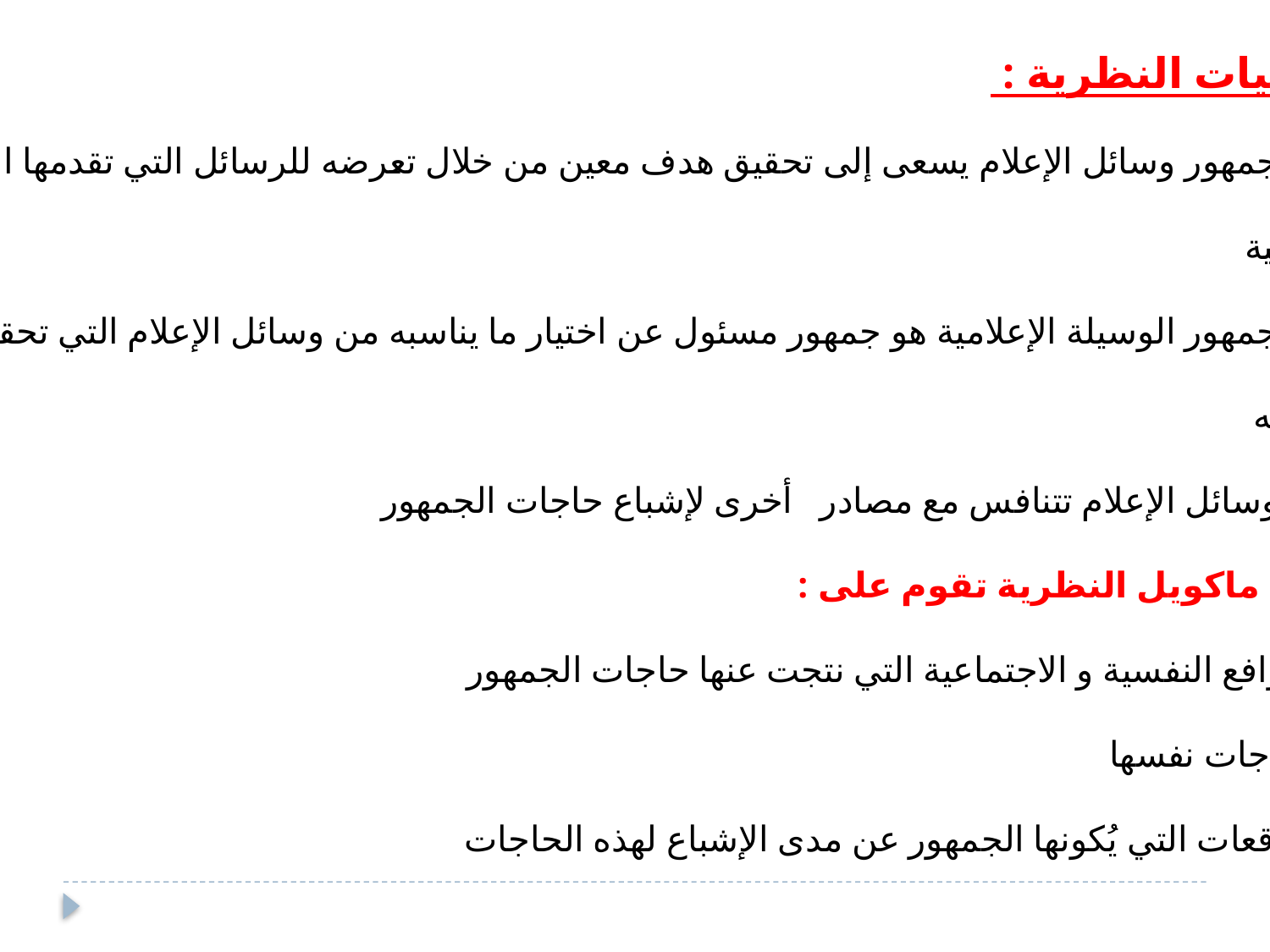

فرضيات النظرية :

1- أن جمهور وسائل الإعلام يسعى إلى تحقيق هدف معين من خلال تعرضه للرسائل التي تقدمها الوسيلة

الإعلامية

2- أن جمهور الوسيلة الإعلامية هو جمهور مسئول عن اختيار ما يناسبه من وسائل الإعلام التي تحقق حاجاته

و رغباته

3- ان وسائل الإعلام تتنافس مع مصادر   أخرى لإشباع حاجات الجمهور

دينس ماكويل النظرية تقوم على :

1- الدوافع النفسية و الاجتماعية التي نتجت عنها حاجات الجمهور

2- الحاجات نفسها

3- التوقعات التي يُكونها الجمهور عن مدى الإشباع لهذه الحاجات